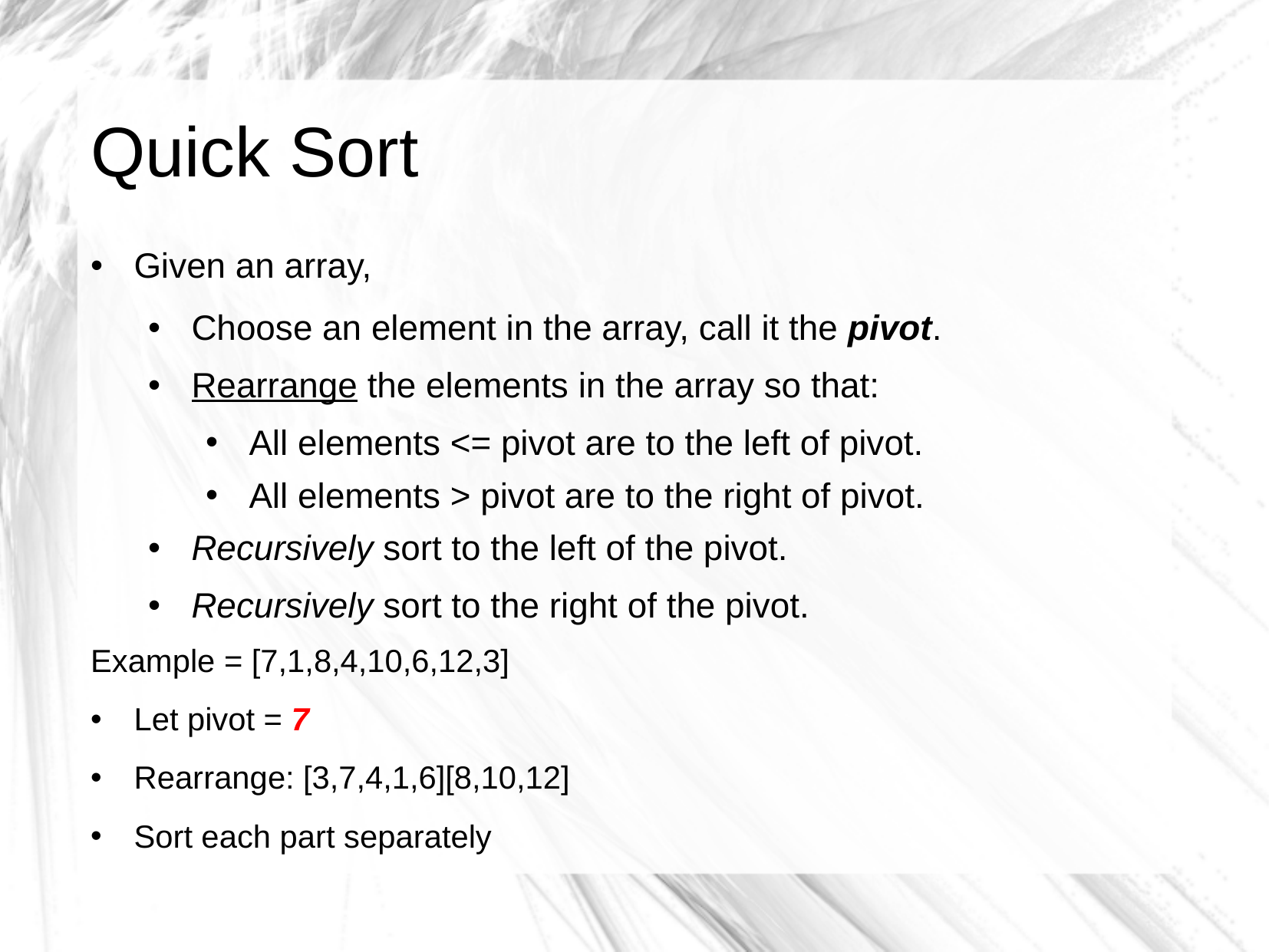

# Quick Sort
Given an array,
Choose an element in the array, call it the pivot.
Rearrange the elements in the array so that:
All elements <= pivot are to the left of pivot.
All elements > pivot are to the right of pivot.
Recursively sort to the left of the pivot.
Recursively sort to the right of the pivot.
Example = [7,1,8,4,10,6,12,3]
Let pivot = 7
Rearrange: [3,7,4,1,6][8,10,12]
Sort each part separately